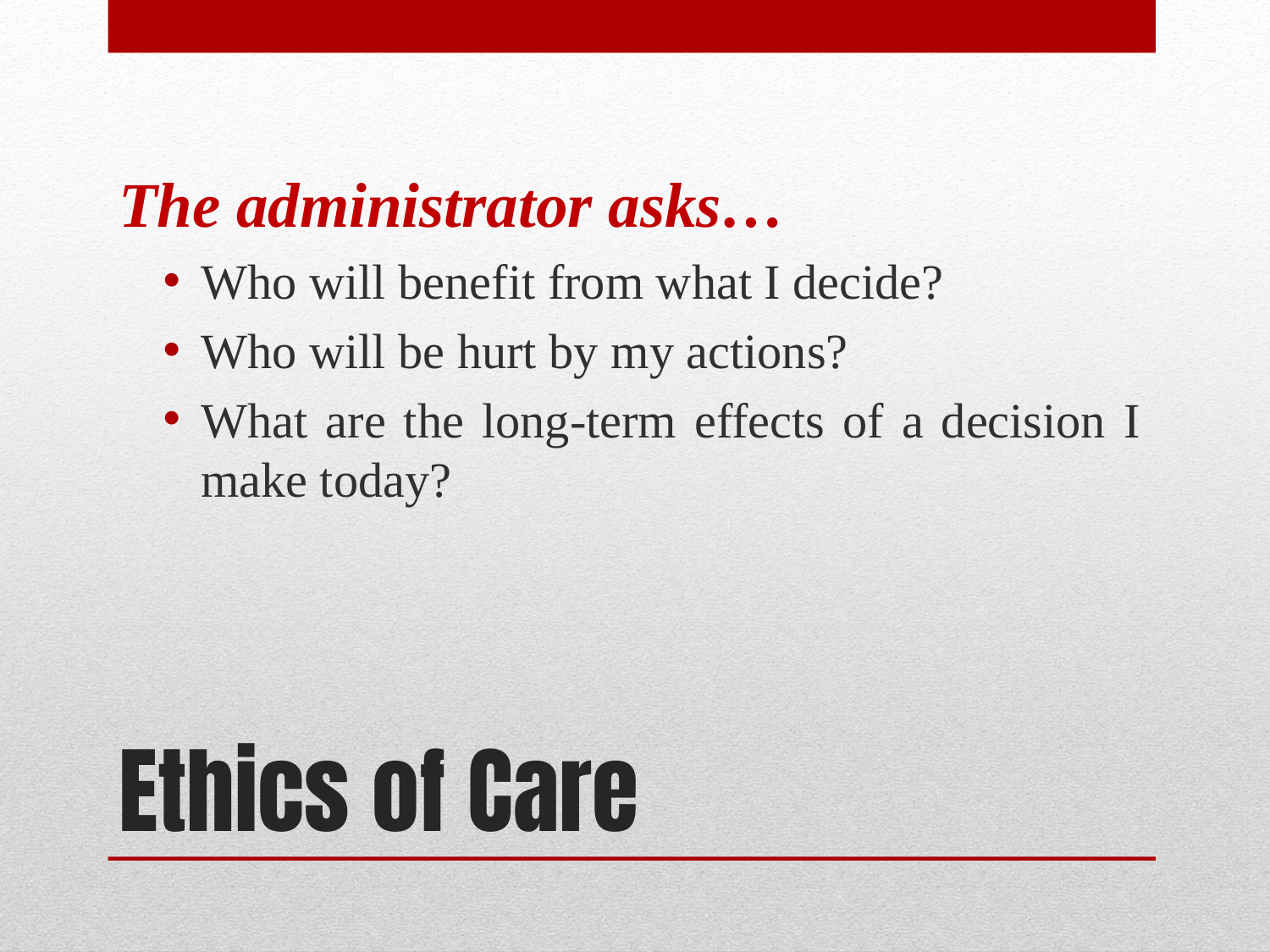

The administrator asks…
Who will benefit from what I decide?
Who will be hurt by my actions?
What are the long-term effects of a decision I make today?

# Ethics of Care